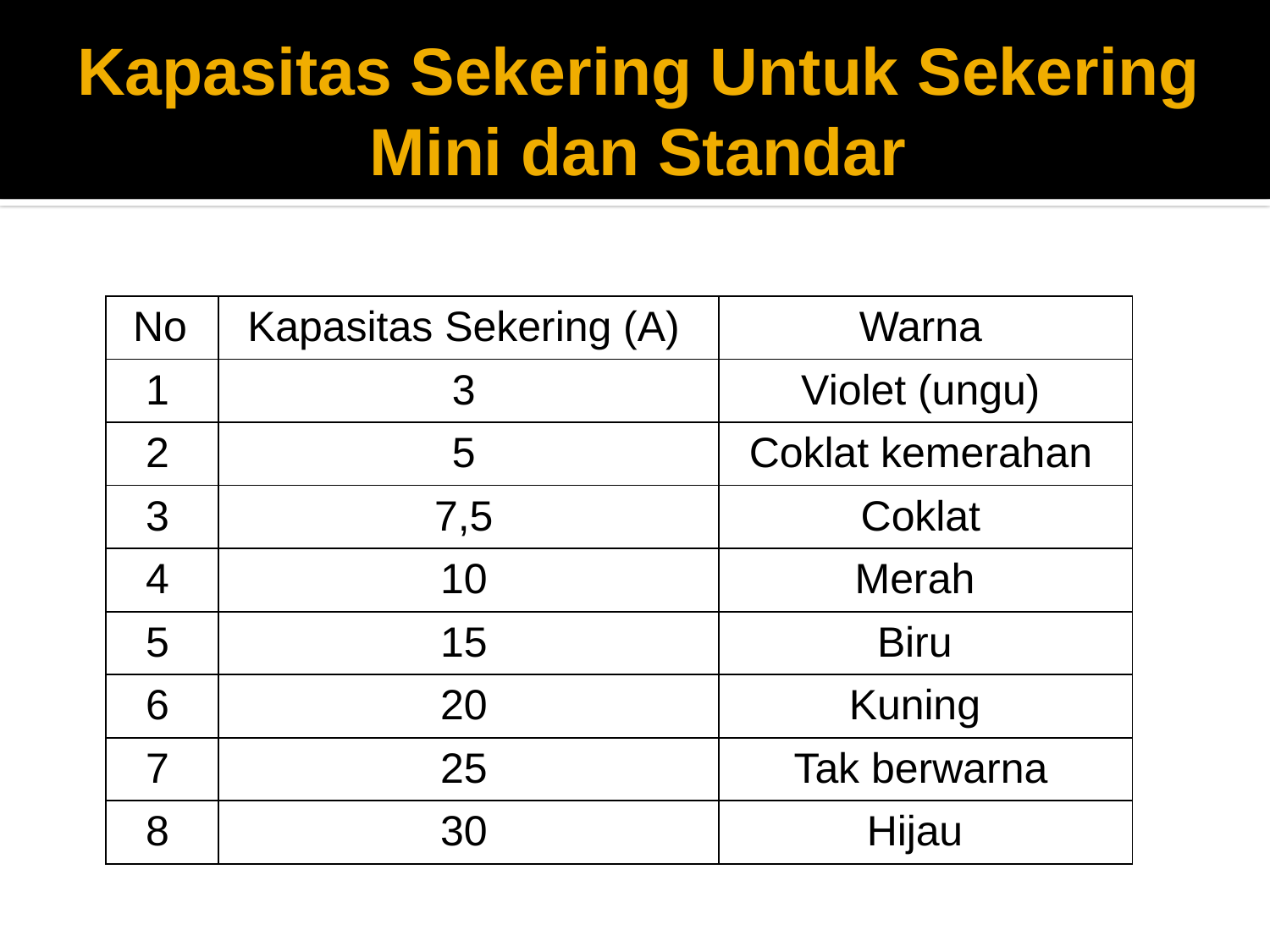

# Kapasitas Sekering Untuk Sekering Mini dan Standar
| No | Kapasitas Sekering (A) | Warna |
| --- | --- | --- |
| 1 | 3 | Violet (ungu) |
| 2 | 5 | Coklat kemerahan |
| 3 | 7,5 | Coklat |
| 4 | 10 | Merah |
| 5 | 15 | Biru |
| 6 | 20 | Kuning |
| 7 | 25 | Tak berwarna |
| 8 | 30 | Hijau |